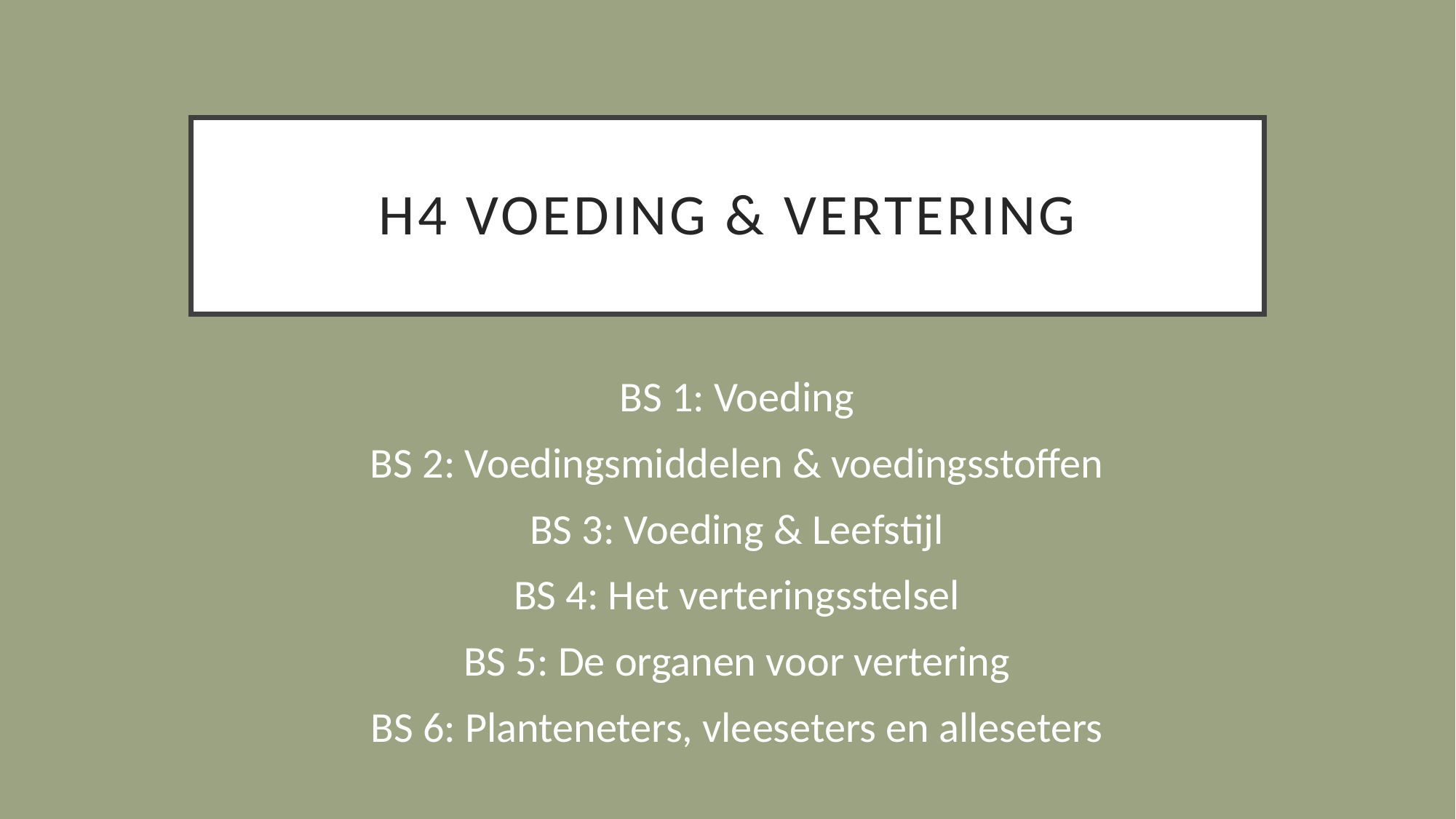

# H4 Voeding & vertering
BS 1: Voeding
BS 2: Voedingsmiddelen & voedingsstoffen
BS 3: Voeding & Leefstijl
BS 4: Het verteringsstelsel
BS 5: De organen voor vertering
BS 6: Planteneters, vleeseters en alleseters